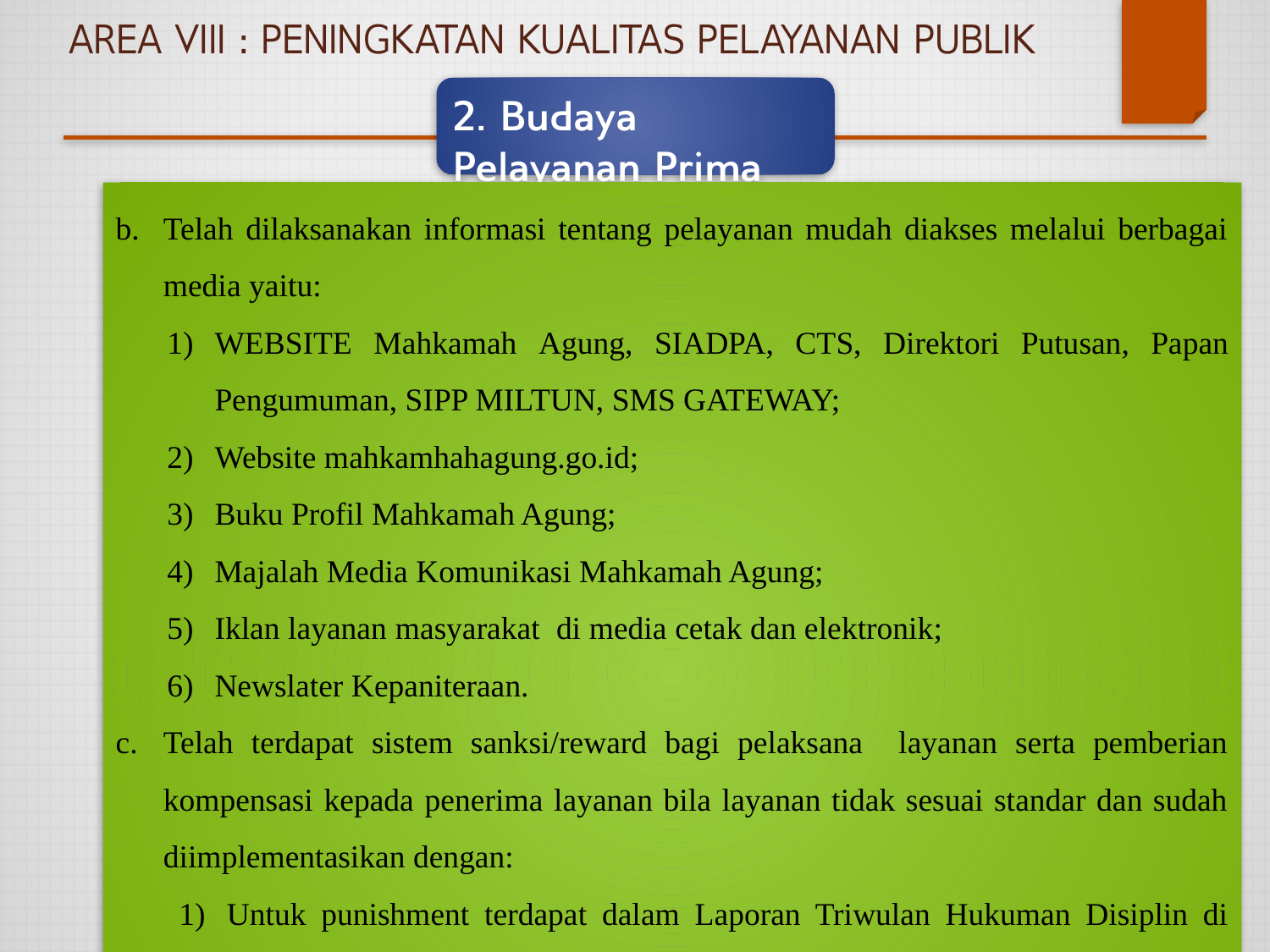

# AREA VIII : PENINGKATAN KUALITAS PELAYANAN PUBLIK
2. Budaya Pelayanan Prima
Telah dilaksanakan informasi tentang pelayanan mudah diakses melalui berbagai media yaitu:
WEBSITE Mahkamah Agung, SIADPA, CTS, Direktori Putusan, Papan Pengumuman, SIPP MILTUN, SMS GATEWAY;
Website mahkamhahagung.go.id;
Buku Profil Mahkamah Agung;
Majalah Media Komunikasi Mahkamah Agung;
Iklan layanan masyarakat  di media cetak dan elektronik;
Newslater Kepaniteraan.
Telah terdapat sistem sanksi/reward bagi pelaksana  layanan serta pemberian kompensasi kepada penerima layanan bila layanan tidak sesuai standar dan sudah diimplementasikan dengan:
Untuk punishment terdapat dalam Laporan Triwulan Hukuman Disiplin di Web Mahkamah Agung.
Untuk Reward terdapat dalam SK Ketua Mahkamah Agung RI Nomor: 42/KMA/SK/III/2014 tentang Penetapan Hakim Agung dengan Kinerja Penanganan Perkara Tertinggi pada Semester Kedua Tahun 2013
86